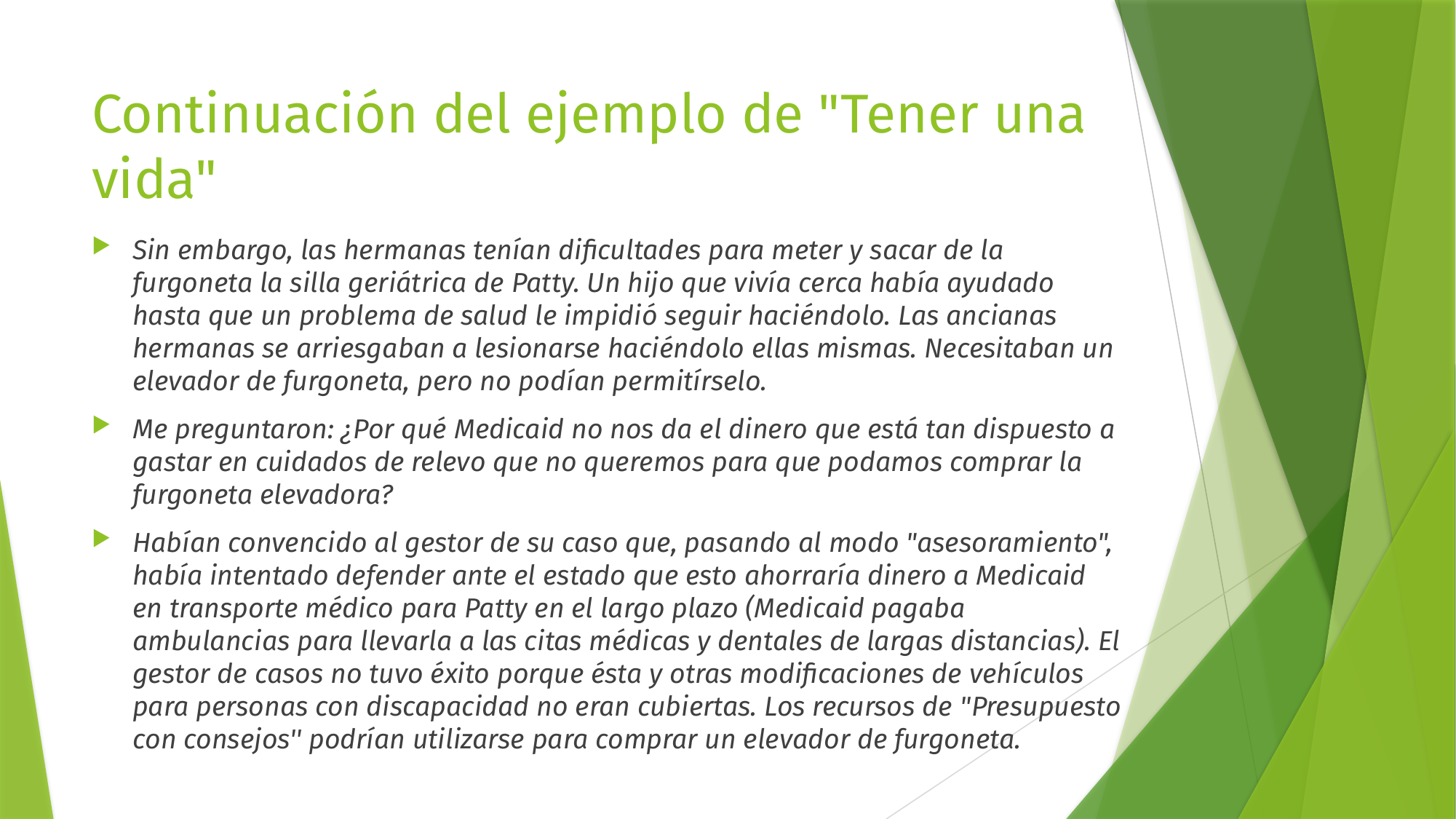

# Continuación del ejemplo de "Tener una vida"
Sin embargo, las hermanas tenían dificultades para meter y sacar de la furgoneta la silla geriátrica de Patty. Un hijo que vivía cerca había ayudado hasta que un problema de salud le impidió seguir haciéndolo. Las ancianas hermanas se arriesgaban a lesionarse haciéndolo ellas mismas. Necesitaban un elevador de furgoneta, pero no podían permitírselo.
Me preguntaron: ¿Por qué Medicaid no nos da el dinero que está tan dispuesto a gastar en cuidados de relevo que no queremos para que podamos comprar la furgoneta elevadora?
Habían convencido al gestor de su caso que, pasando al modo "asesoramiento", había intentado defender ante el estado que esto ahorraría dinero a Medicaid en transporte médico para Patty en el largo plazo (Medicaid pagaba ambulancias para llevarla a las citas médicas y dentales de largas distancias). El gestor de casos no tuvo éxito porque ésta y otras modificaciones de vehículos para personas con discapacidad no eran cubiertas. Los recursos de ''Presupuesto con consejos'' podrían utilizarse para comprar un elevador de furgoneta.